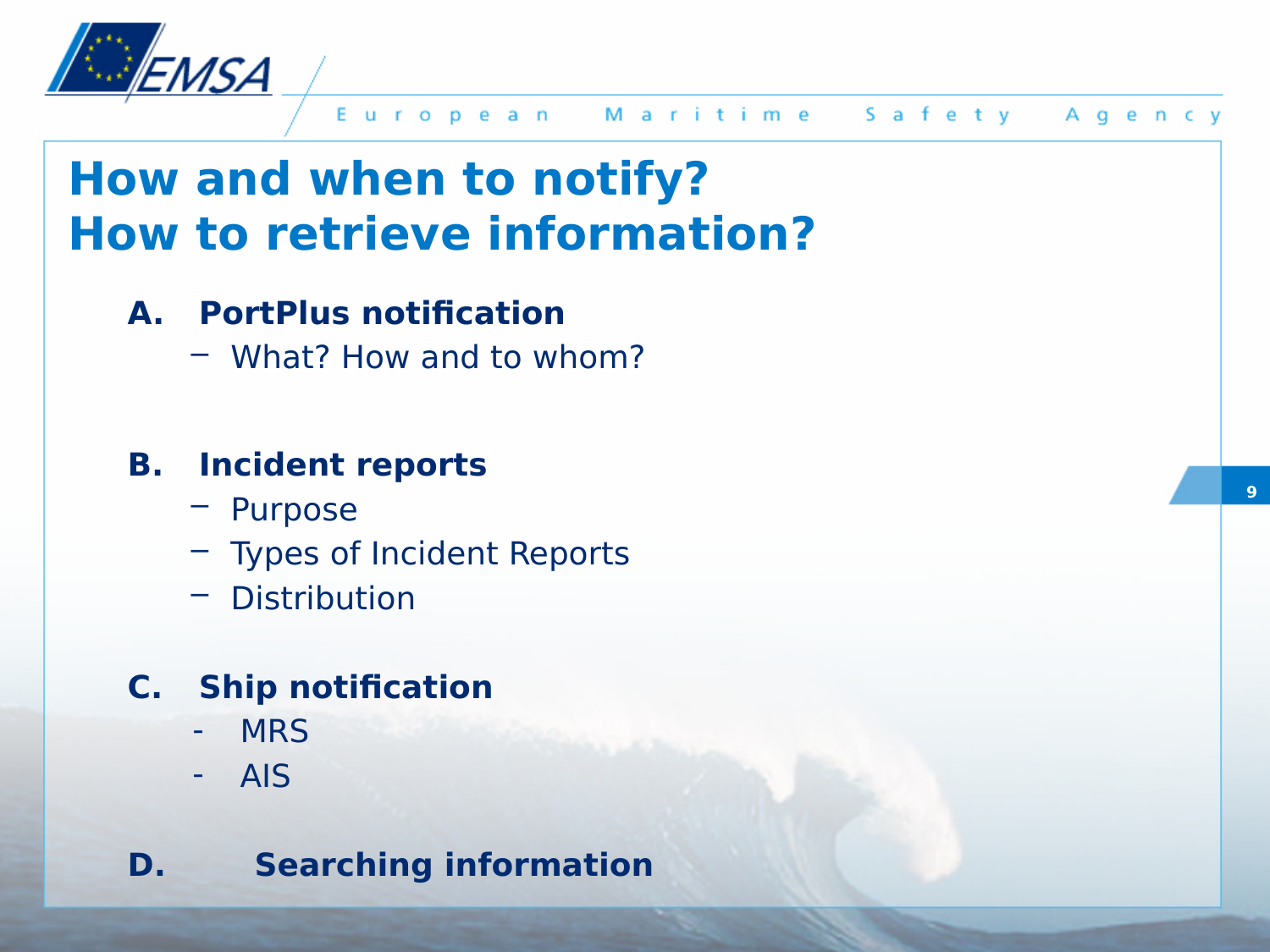

# How and when to notify? How to retrieve information?
PortPlus notification
What? How and to whom?

Incident reports
Purpose
Types of Incident Reports
Distribution

Ship notification
MRS
AIS

D.	Searching information

9